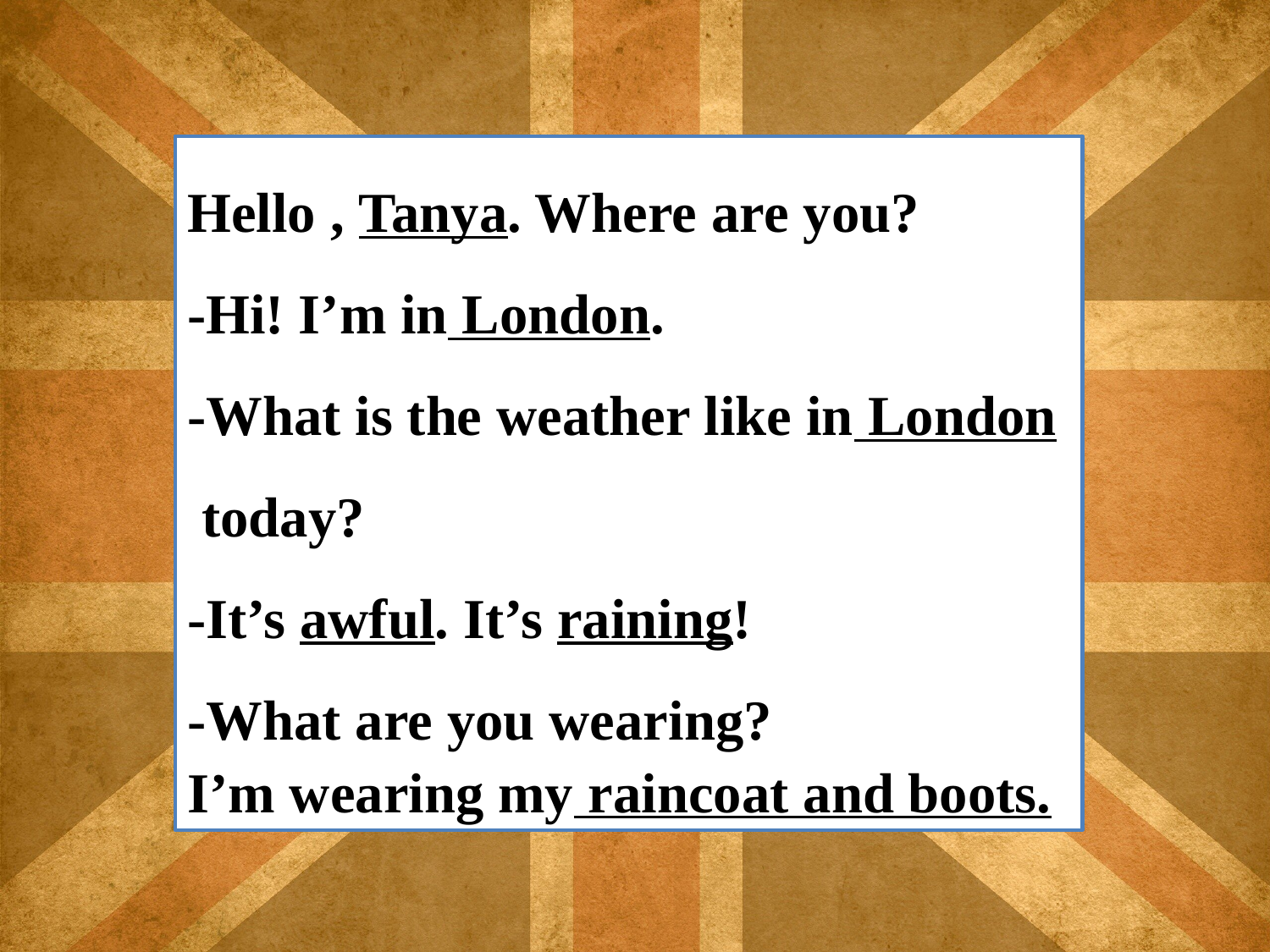

Hello , Tanya. Where are you?
-Hi! I’m in London.
-What is the weather like in London  today?
-It’s awful. It’s raining!
-What are you wearing?
I’m wearing my raincoat and boots.